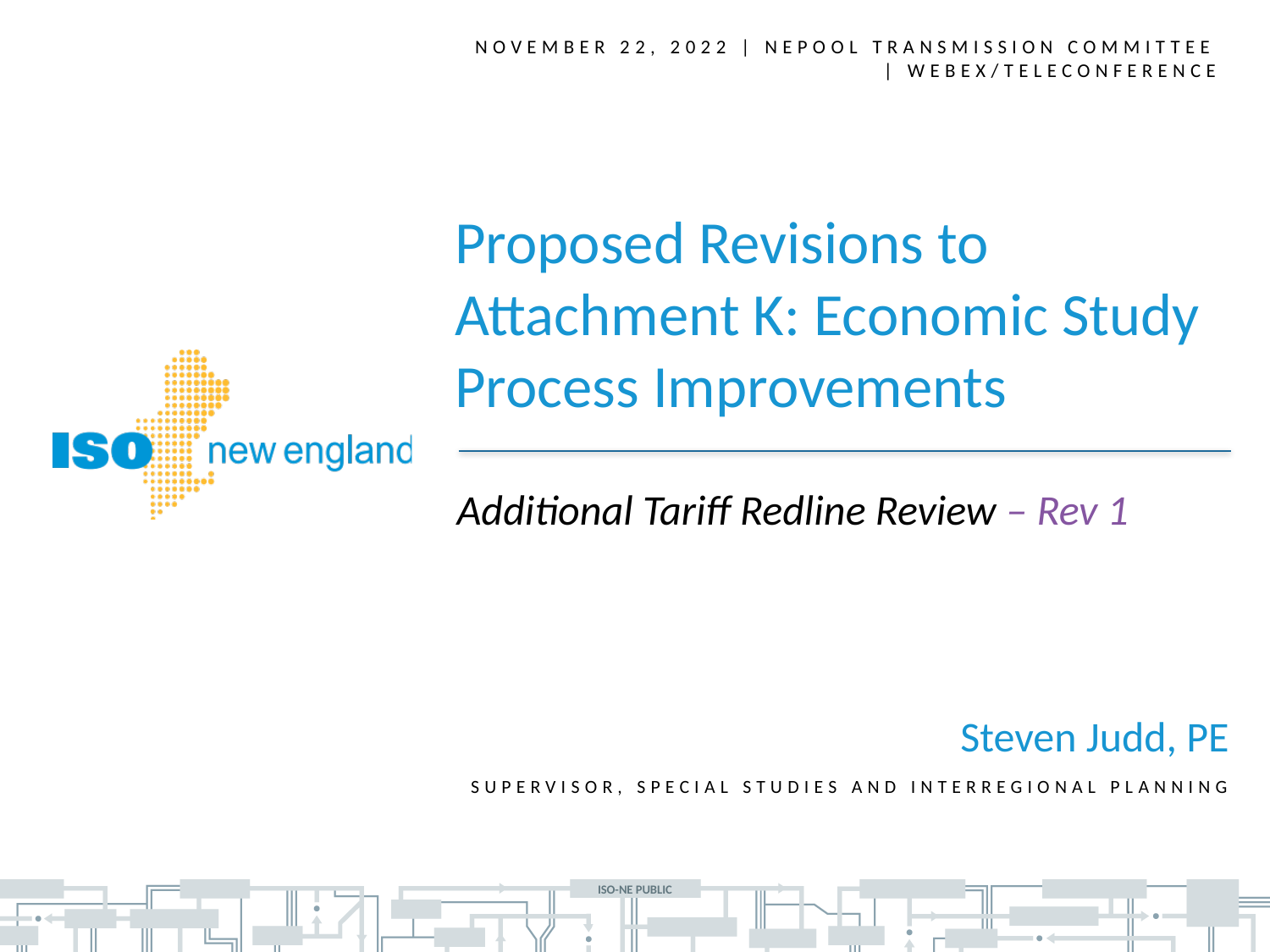

NOVEMBER 22, 2022 | NEPOOL Transmission Committee  | WEBEX/teleconference
Proposed Revisions to Attachment K: Economic Study Process Improvements
Additional Tariff Redline Review – Rev 1
Steven Judd, PE
Supervisor, Special Studies and Interregional Planning